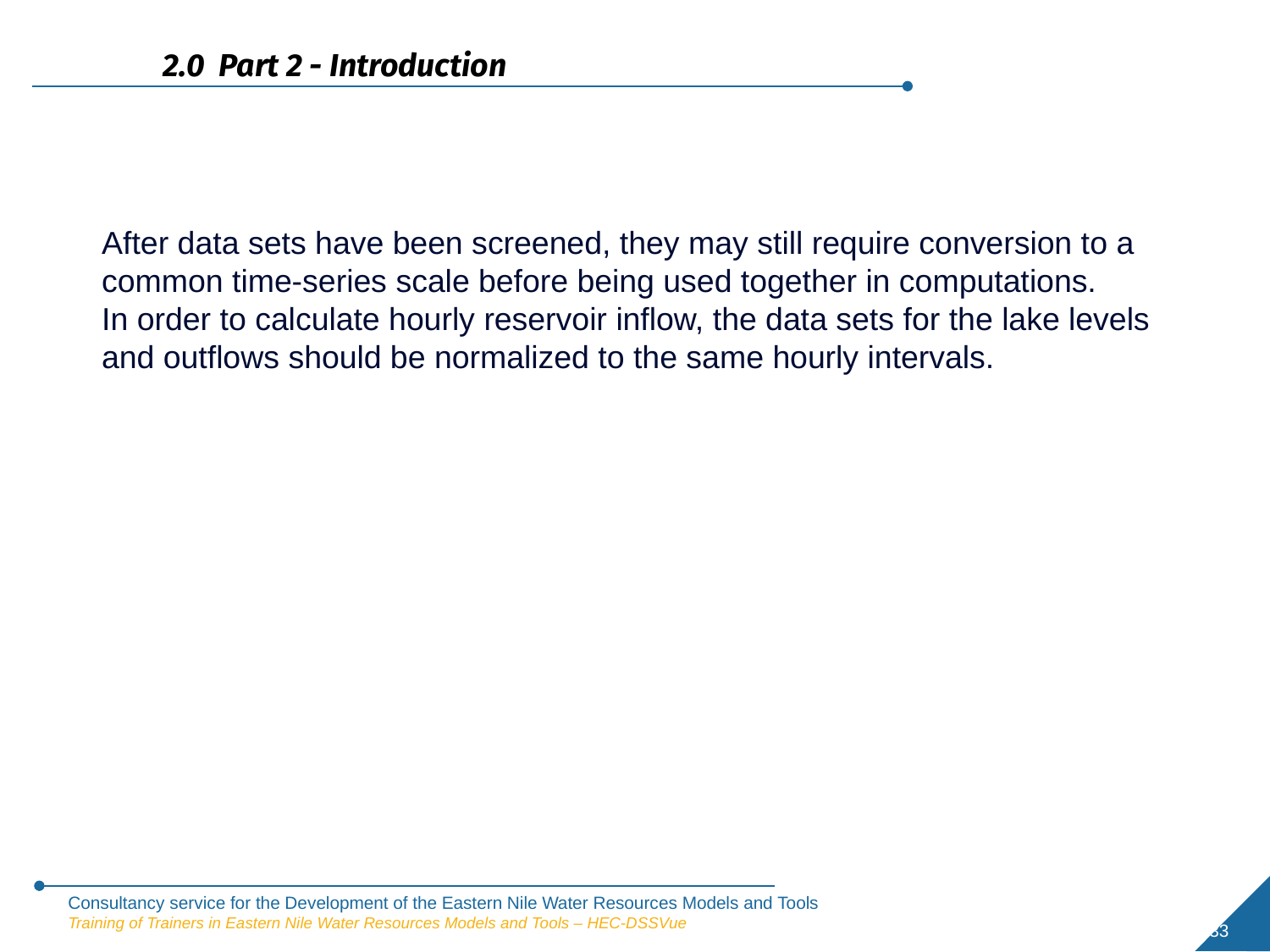

2.0  Part 2 - Introduction
After data sets have been screened, they may still require conversion to a common time-series scale before being used together in computations.
In order to calculate hourly reservoir inflow, the data sets for the lake levels and outflows should be normalized to the same hourly intervals.